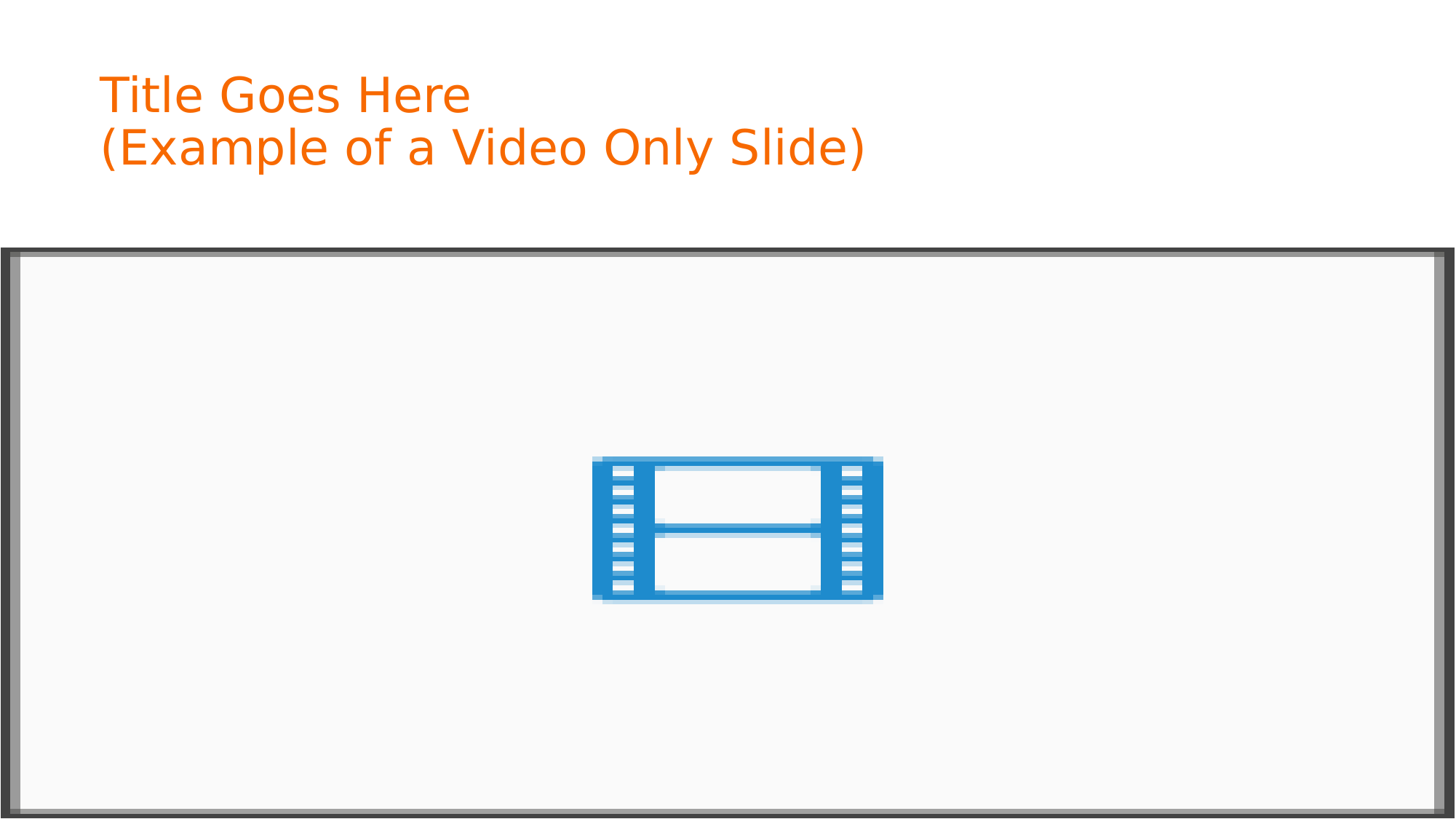

# Title Goes Here (Example of a Video Only Slide)